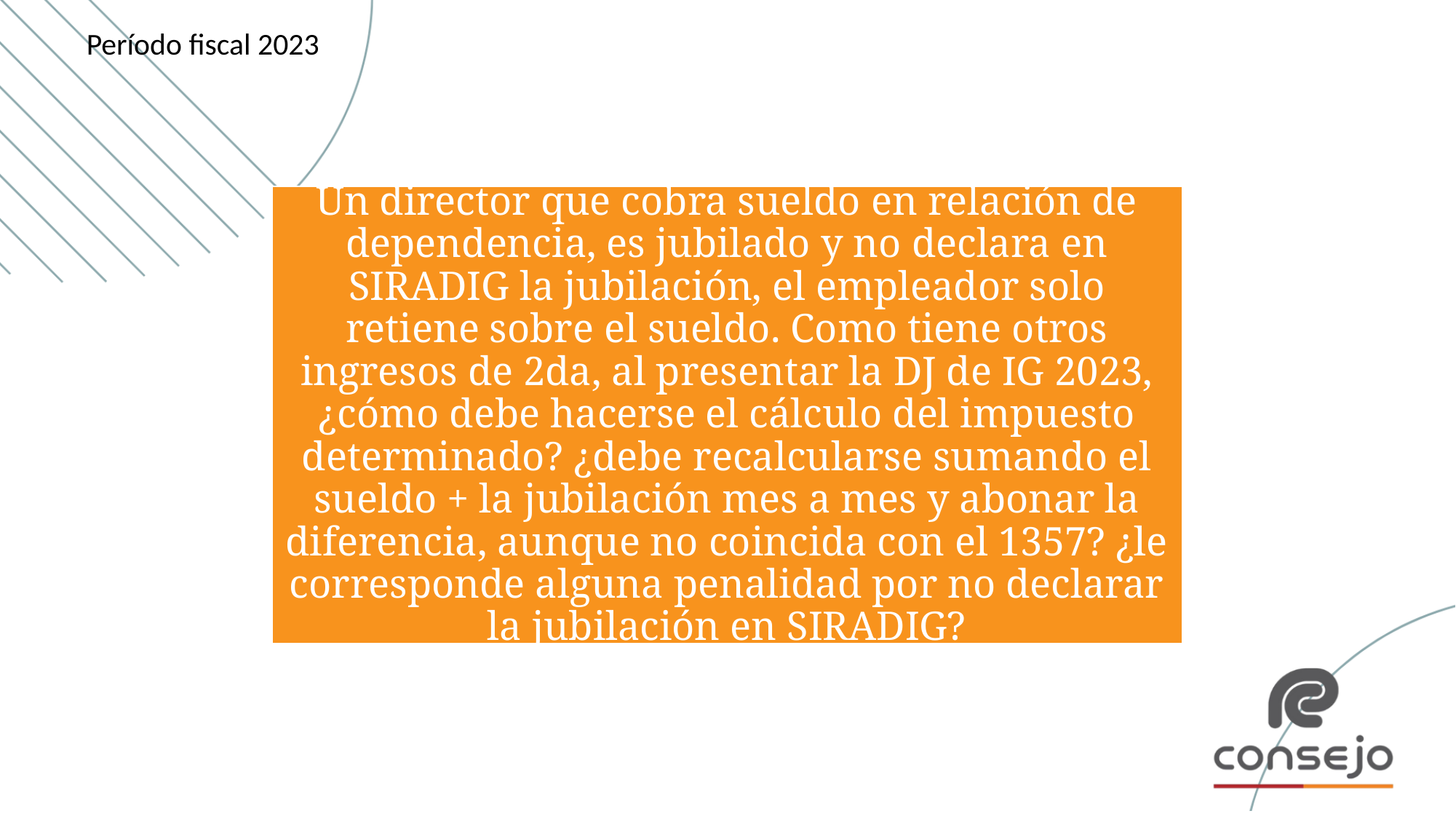

Período fiscal 2023
Un director que cobra sueldo en relación de dependencia, es jubilado y no declara en SIRADIG la jubilación, el empleador solo retiene sobre el sueldo. Como tiene otros ingresos de 2da, al presentar la DJ de IG 2023, ¿cómo debe hacerse el cálculo del impuesto determinado? ¿debe recalcularse sumando el sueldo + la jubilación mes a mes y abonar la diferencia, aunque no coincida con el 1357? ¿le corresponde alguna penalidad por no declarar la jubilación en SIRADIG?